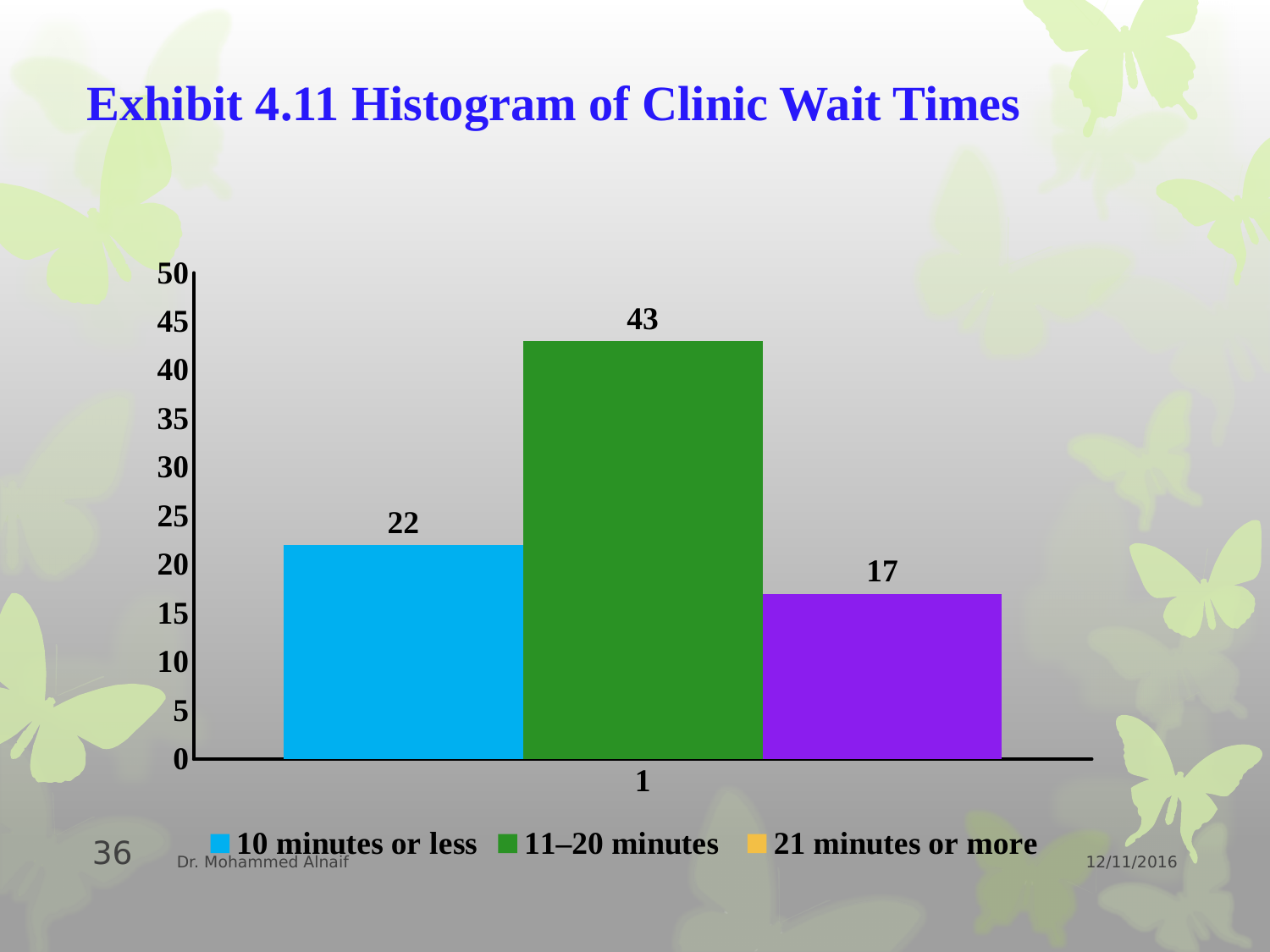

# Exhibit 4.11 Histogram of Clinic Wait Times

### Chart

| Category | 10 minutes or less | 11–20 minutes  | 21 minutes or more |
|---|---|---|---|
36
Dr. Mohammed Alnaif
12/11/2016